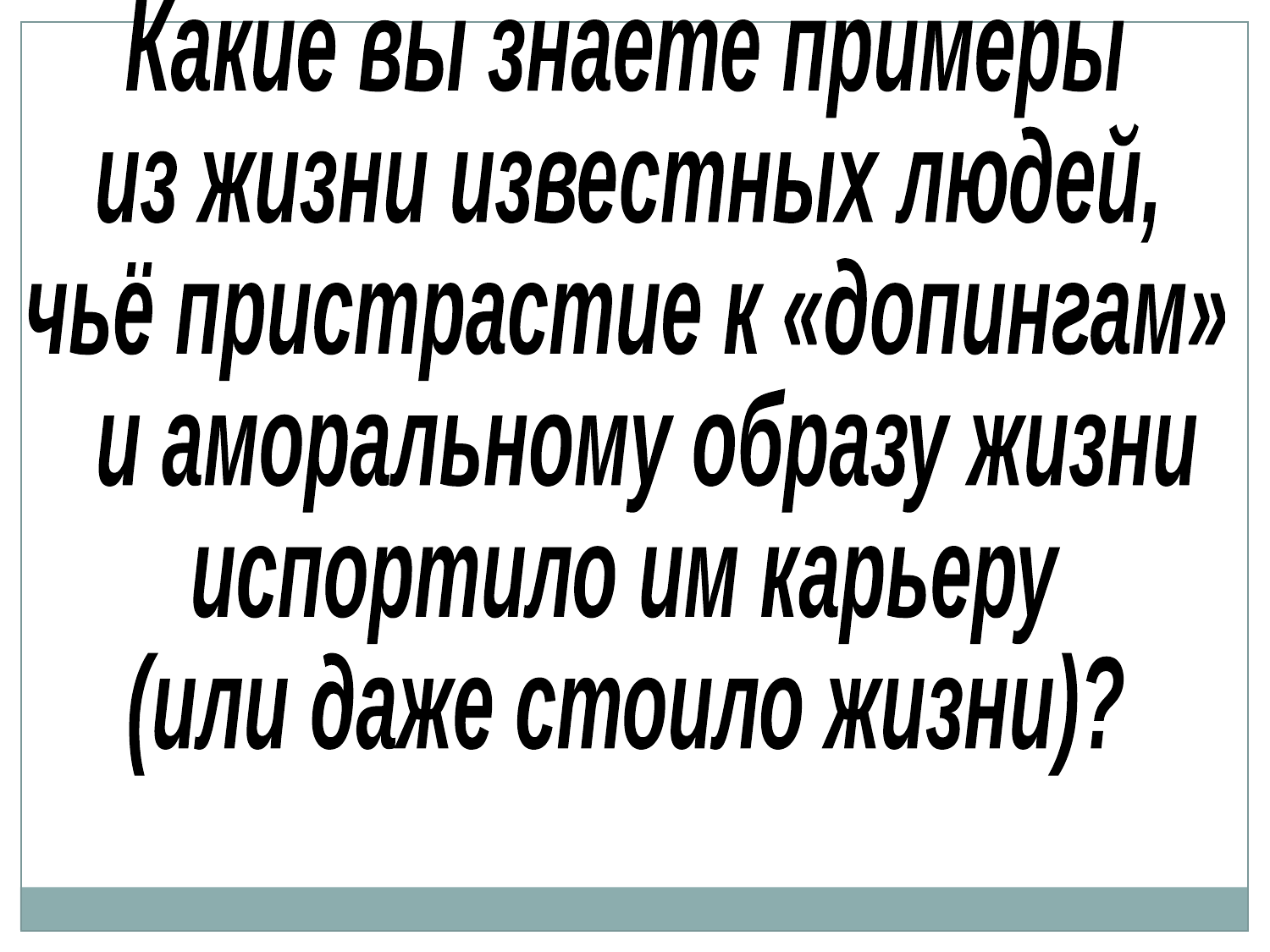

Какие вы знаете примеры
из жизни известных людей,
чьё пристрастие к «допингам»
 и аморальному образу жизни
испортило им карьеру
(или даже стоило жизни)?